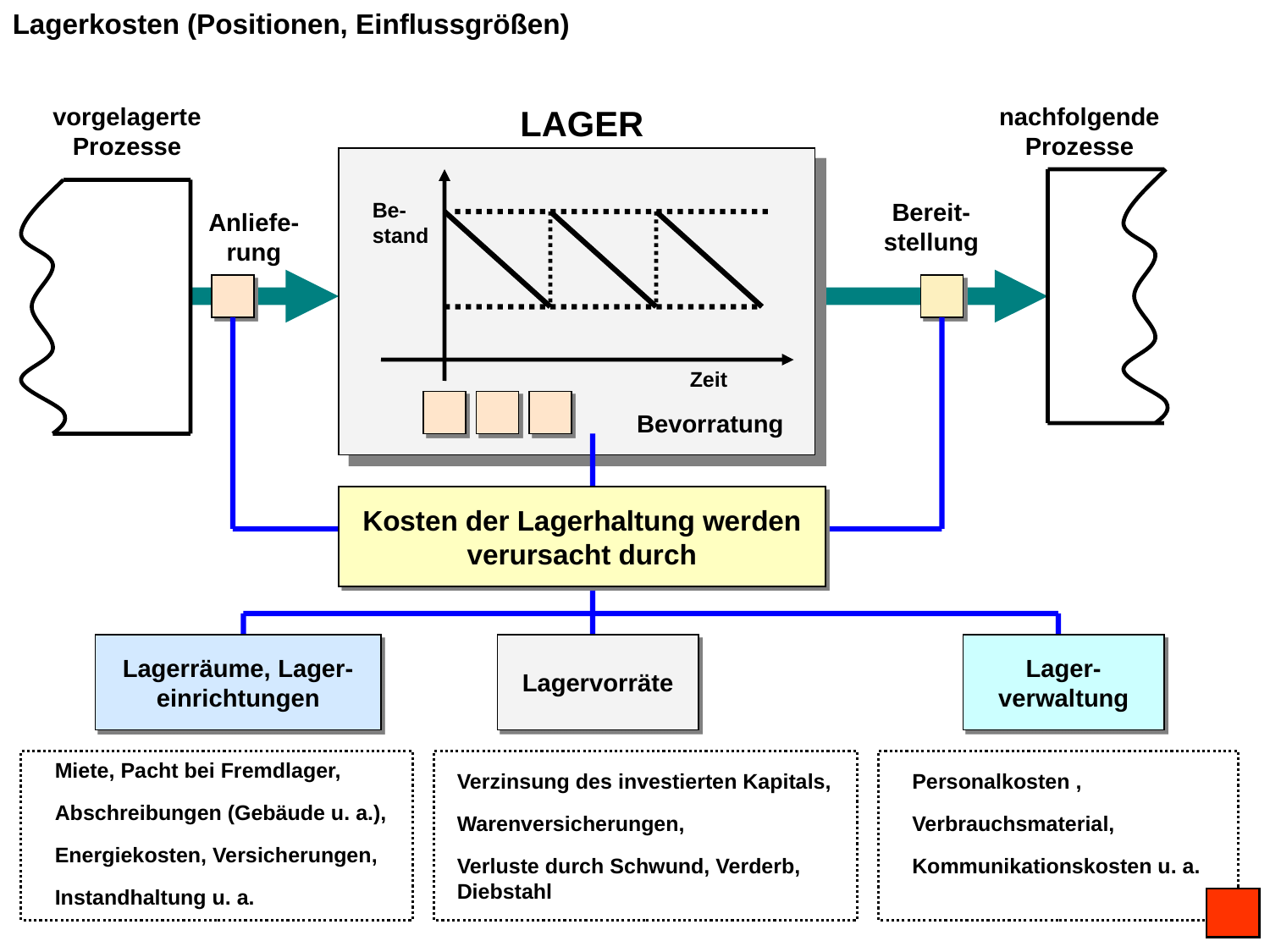

Lagerkosten (Positionen, Einflussgrößen)
vorgelagerte Prozesse
LAGER
nachfolgende Prozesse

Be-stand
Bereit-stellung
Anliefe-rung

Zeit

Bevorratung

Kosten der Lagerhaltung werden verursacht durch

Lagerräume, Lager-einrichtungen
Lagervorräte
Lager-verwaltung

Miete, Pacht bei Fremdlager,

Verzinsung des investierten Kapitals,
Personalkosten ,
Abschreibungen (Gebäude u. a.),
Warenversicherungen,
Verbrauchsmaterial,
Energiekosten, Versicherungen,
Verluste durch Schwund, Verderb, Diebstahl
Kommunikationskosten u. a.
Instandhaltung u. a.